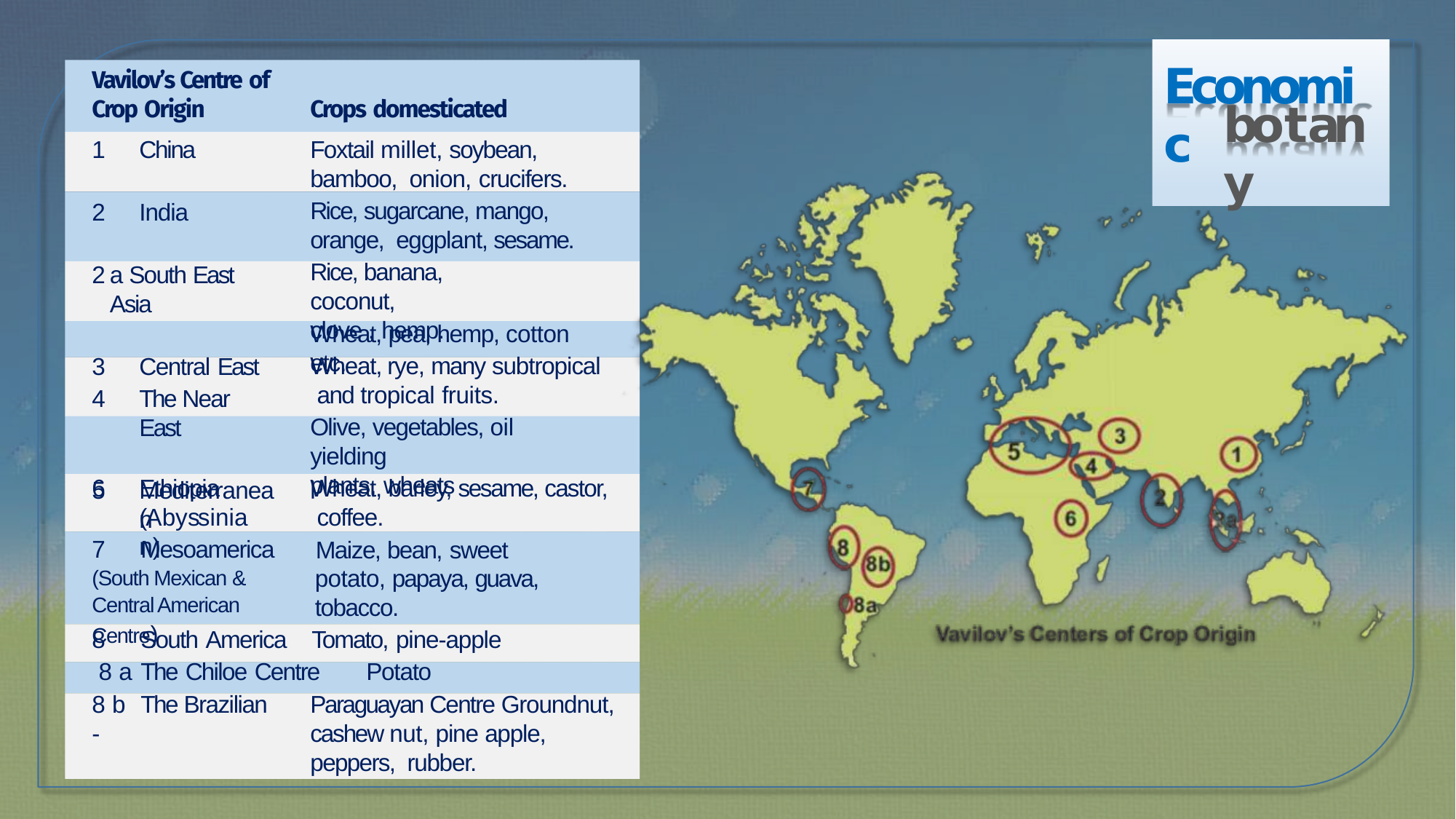

# Economic

Vavilov’s Centre of  Crop Origin
China

India

a	South East Asia

Central East
The Near East

Mediterranean
Crops domesticated
botany

Foxtail millet, soybean, bamboo,  onion, crucifers.

Rice, sugarcane, mango, orange,  eggplant, sesame.
Rice, banana, coconut,
clove , hemp.

Wheat, pea, hemp, cotton etc.

Wheat, rye, many subtropical  and tropical fruits.

Olive, vegetables, oil yielding
plants, wheats

6	Ethiopia  (Abyssinian)
Wheat, barley, sesame, castor,  coffee.

7	Mesoamerica  (South Mexican &  Central American Centre)

Maize, bean, sweet
potato, papaya, guava, tobacco.
8	South America	Tomato, pine-apple  8 a	The Chiloe Centre	Potato

8 b	The Brazilian -
Paraguayan Centre Groundnut,  cashew nut, pine apple, peppers,  rubber.